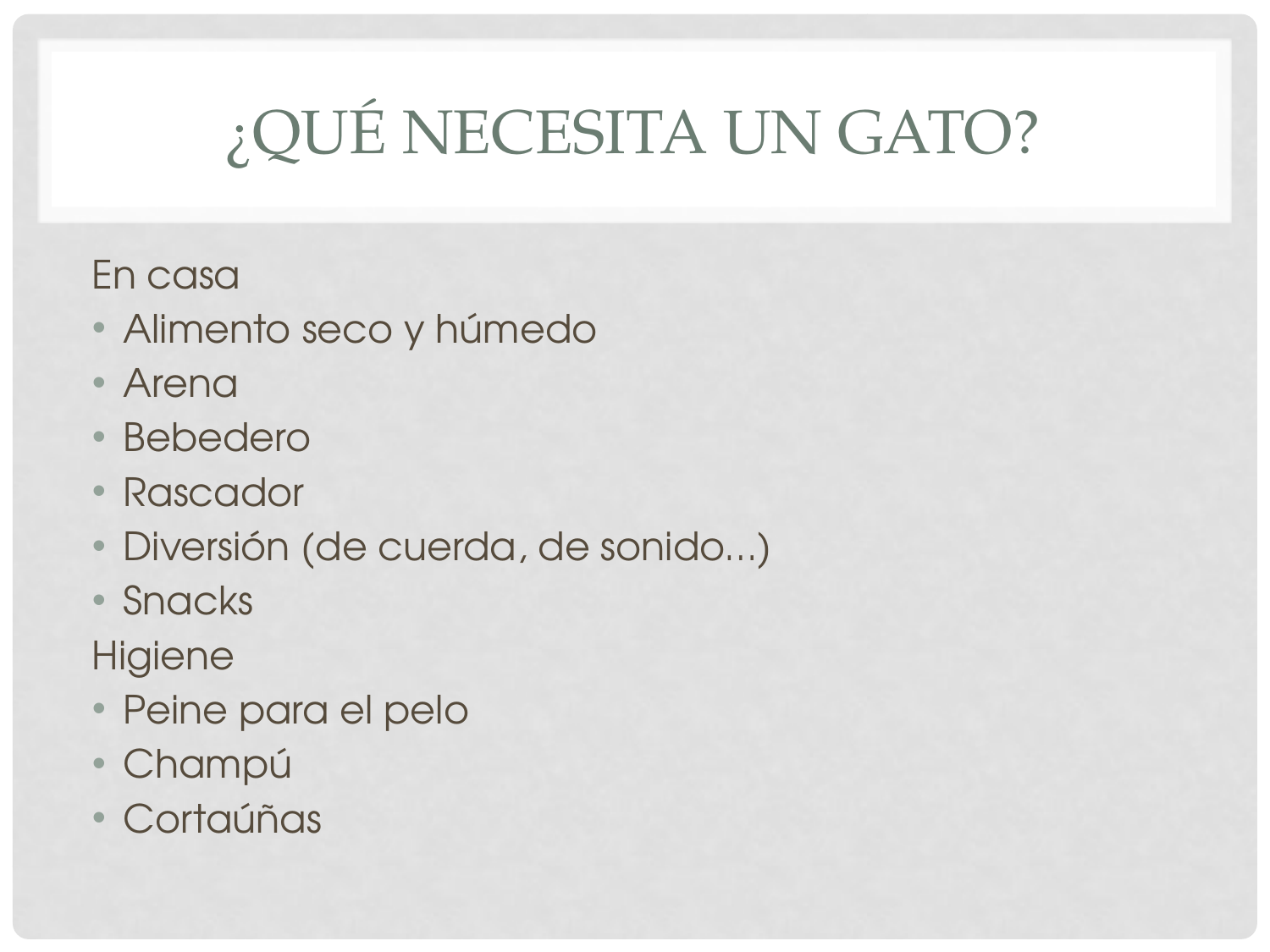

# ¿qué necesita un gato?
En casa
Alimento seco y húmedo
Arena
Bebedero
Rascador
Diversión (de cuerda, de sonido…)
Snacks
Higiene
Peine para el pelo
Champú
Cortaúñas